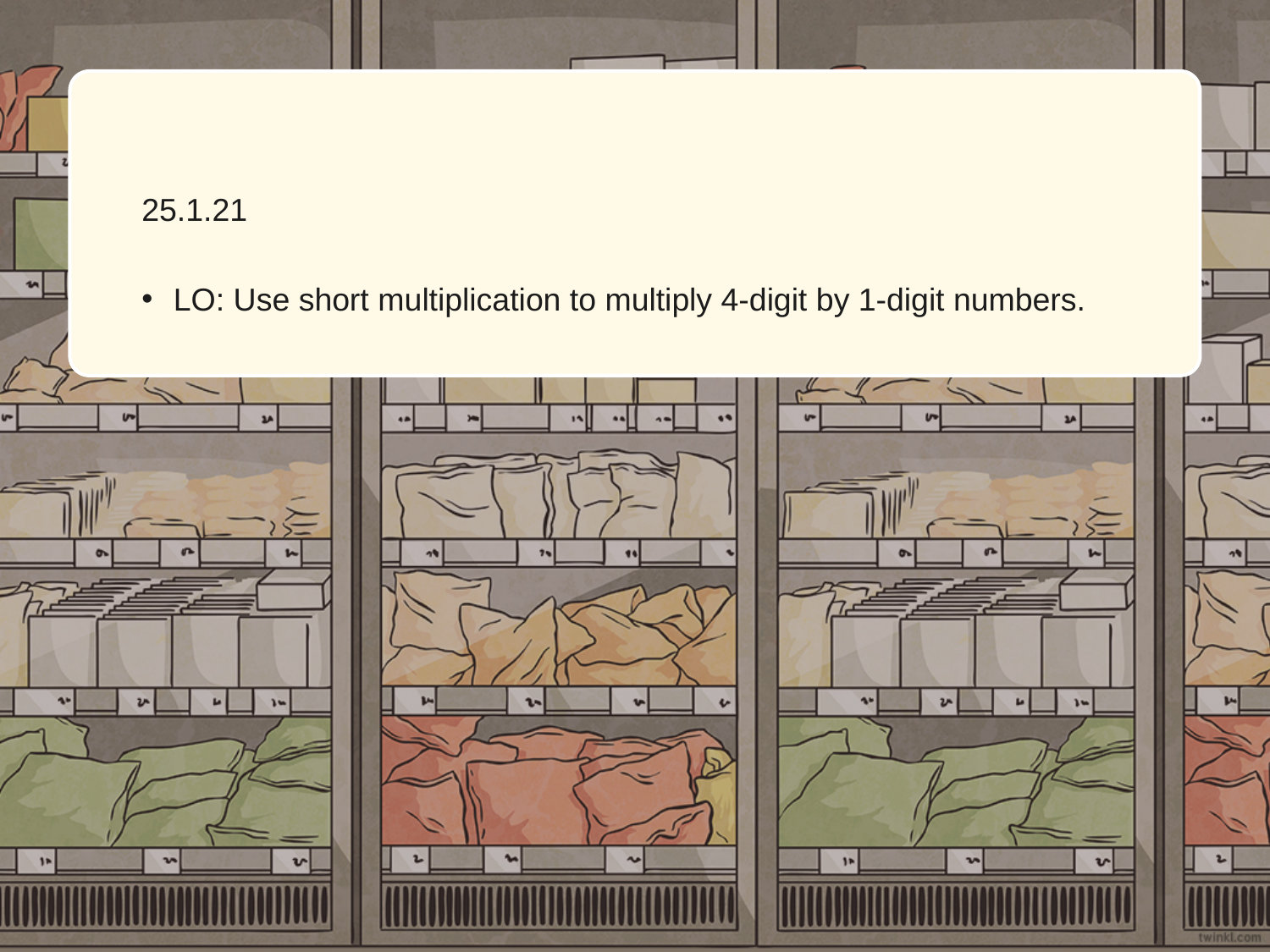

25.1.21
LO: Use short multiplication to multiply 4-digit by 1-digit numbers.